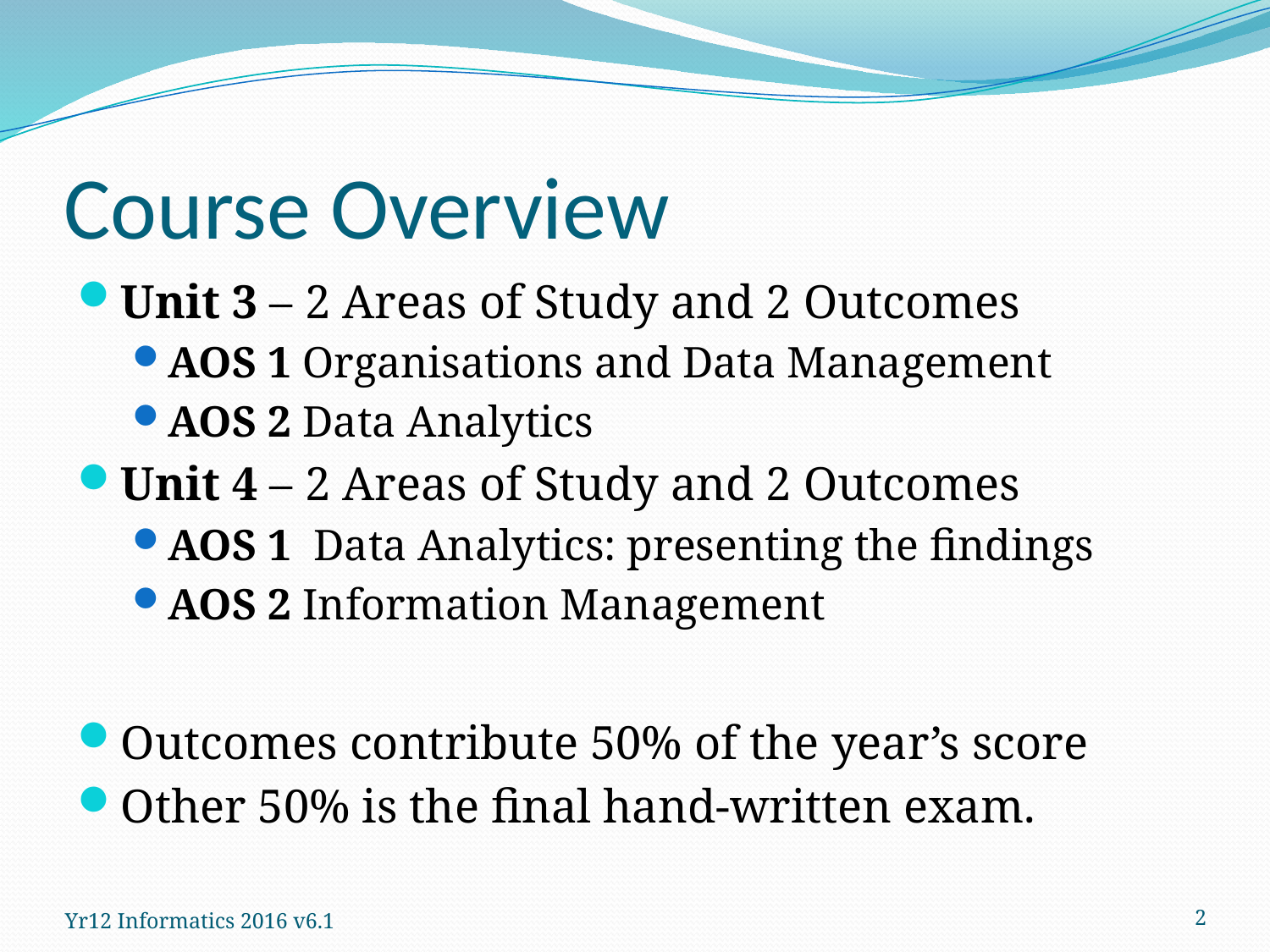

# Course Overview
Unit 3 – 2 Areas of Study and 2 Outcomes
AOS 1 Organisations and Data Management
AOS 2 Data Analytics
Unit 4 – 2 Areas of Study and 2 Outcomes
AOS 1  Data Analytics: presenting the findings
AOS 2 Information Management

Outcomes contribute 50% of the year’s score
Other 50% is the final hand-written exam.
2
Yr12 Informatics 2016 v6.1